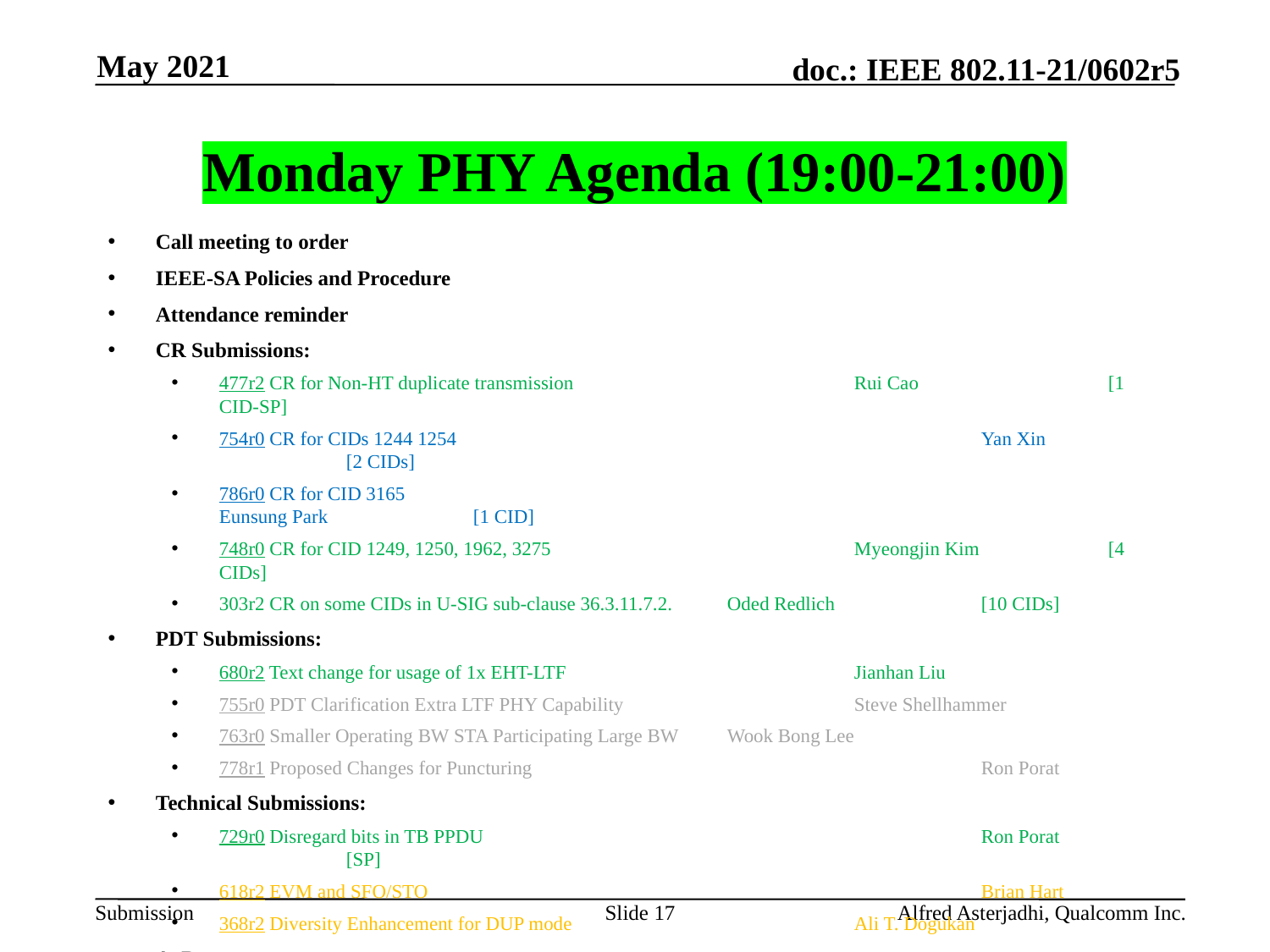

May 2021
# Monday PHY Agenda (19:00-21:00)
Call meeting to order
IEEE-SA Policies and Procedure
Attendance reminder
CR Submissions:
477r2 CR for Non-HT duplicate transmission 			Rui Cao 		[1 CID-SP]
754r0 CR for CIDs 1244 1254					Yan Xin		[2 CIDs]
786r0 CR for CID 3165 						Eunsung Park 		[1 CID]
748r0 CR for CID 1249, 1250, 1962, 3275 			Myeongjin Kim		[4 CIDs]
303r2 CR on some CIDs in U-SIG sub-clause 36.3.11.7.2. 	Oded Redlich 		[10 CIDs]
PDT Submissions:
680r2 Text change for usage of 1x EHT-LTF			Jianhan Liu
755r0 PDT Clarification Extra LTF PHY Capability		Steve Shellhammer
763r0 Smaller Operating BW STA Participating Large BW 	Wook Bong Lee
778r1 Proposed Changes for Puncturing				Ron Porat
Technical Submissions:
729r0 Disregard bits in TB PPDU 				Ron Porat		[SP]
618r2 EVM and SFO/STO					Brian Hart
368r2 Diversity Enhancement for DUP mode			Ali T. Dogukan
AoB:
Recess

Slide 17
Alfred Asterjadhi, Qualcomm Inc.